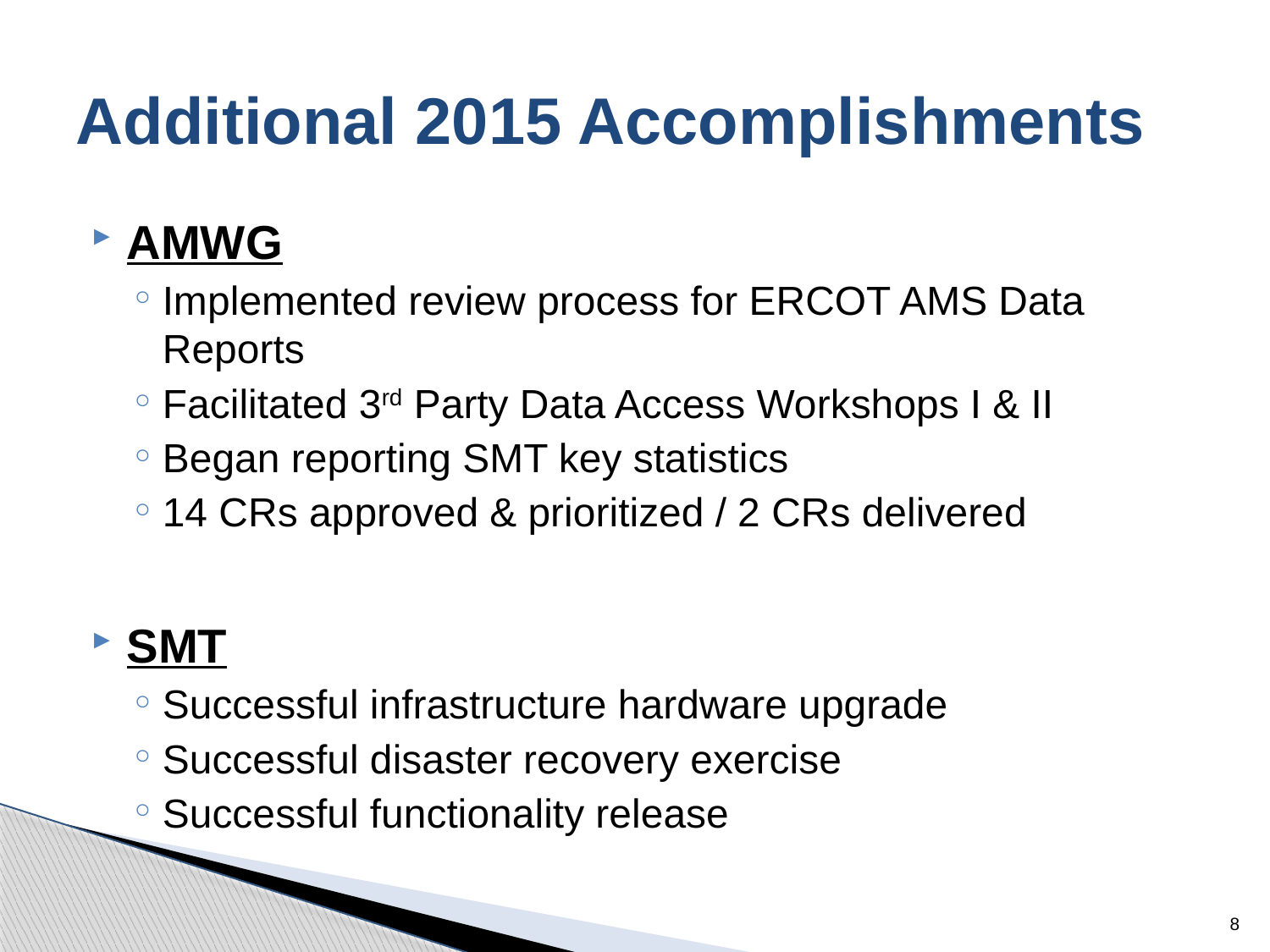

# Additional 2015 Accomplishments
AMWG
Implemented review process for ERCOT AMS Data Reports
Facilitated 3rd Party Data Access Workshops I & II
Began reporting SMT key statistics
14 CRs approved & prioritized / 2 CRs delivered

SMT
Successful infrastructure hardware upgrade
Successful disaster recovery exercise
Successful functionality release
8